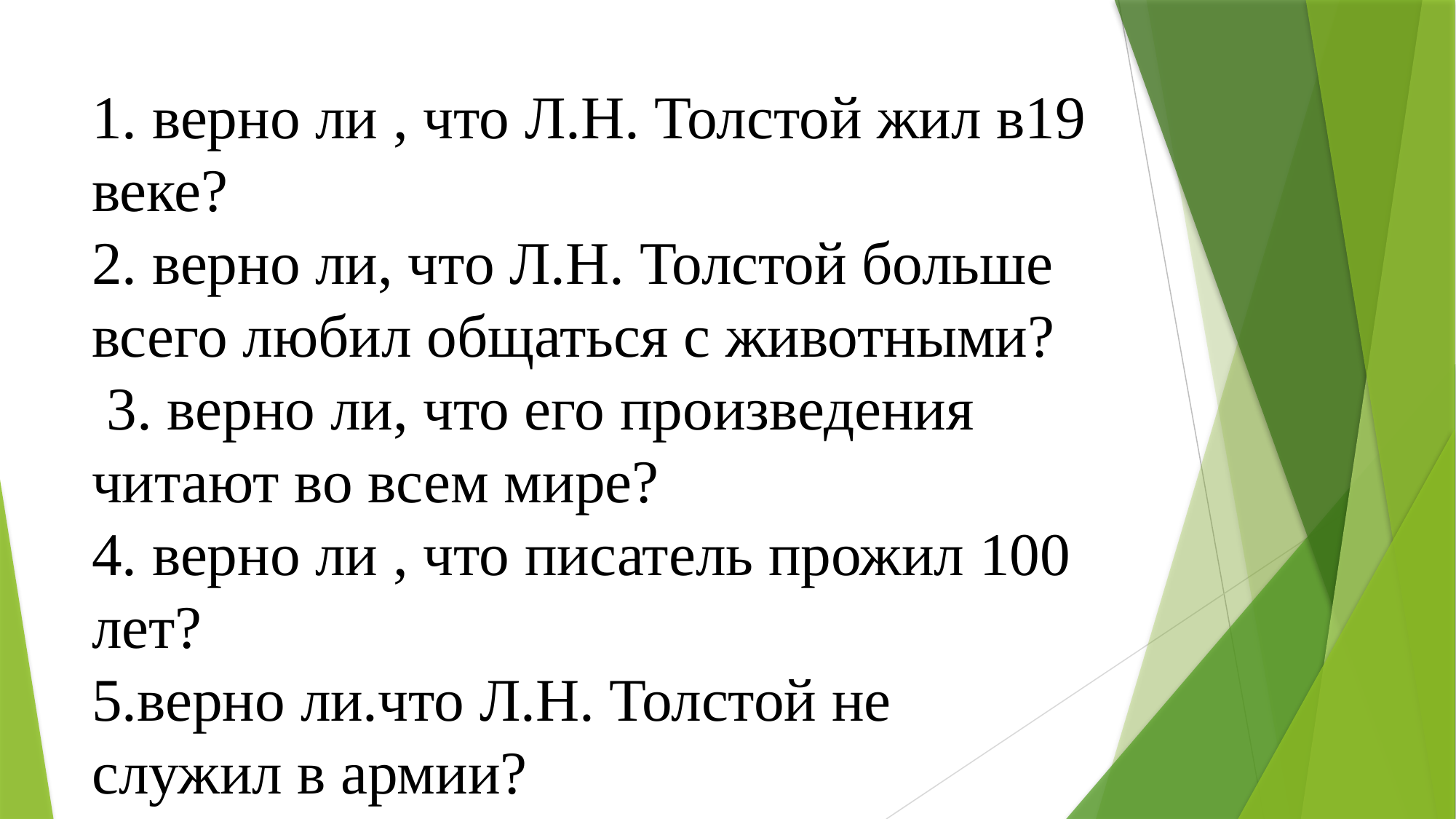

# 1. верно ли , что Л.Н. Толстой жил в19 веке? 2. верно ли, что Л.Н. Толстой больше всего любил общаться с животными? 3. верно ли, что его произведения читают во всем мире? 4. верно ли , что писатель прожил 100 лет? 5.верно ли.что Л.Н. Толстой не служил в армии?